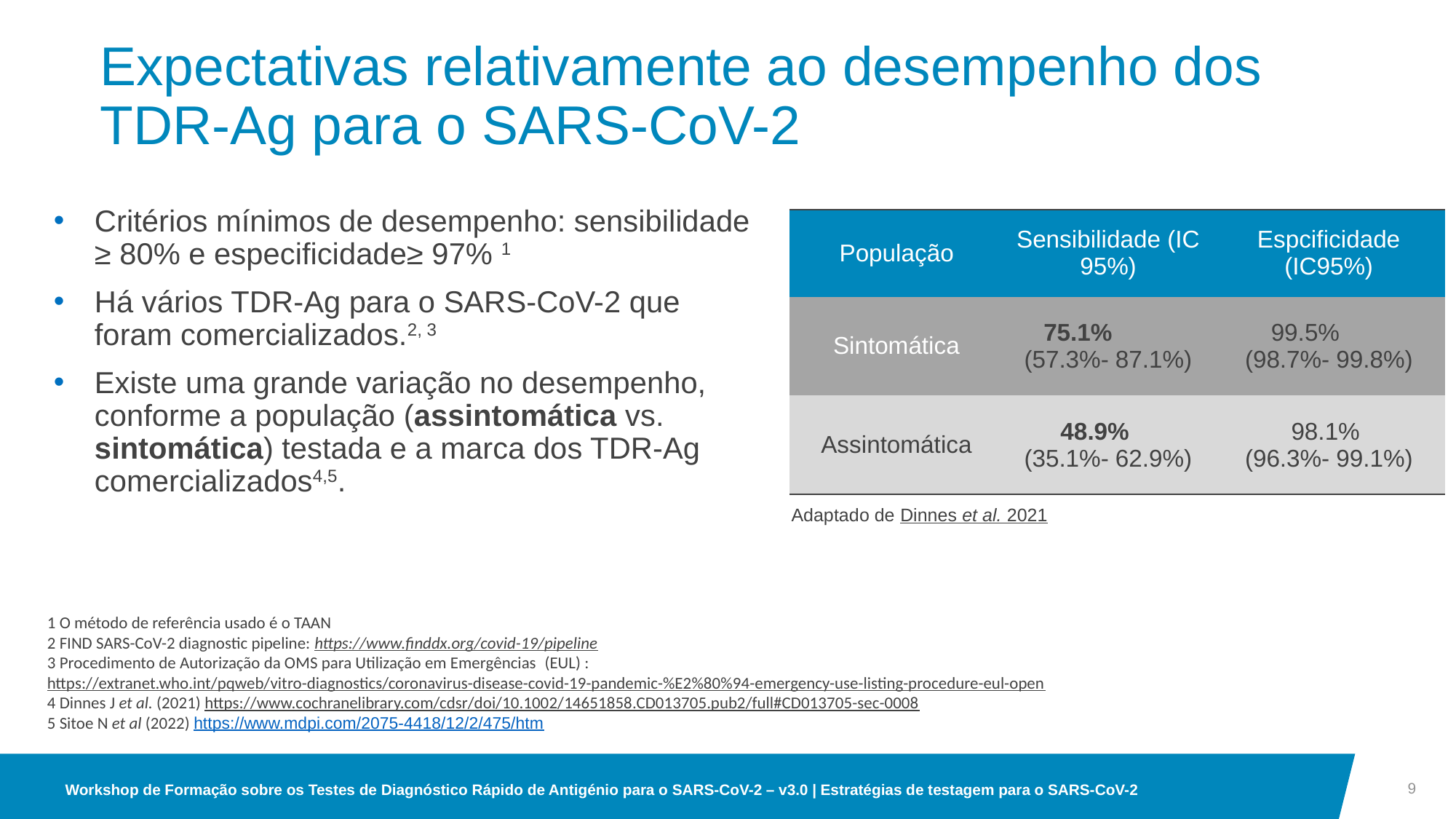

# Expectativas relativamente ao desempenho dos TDR-Ag para o SARS-CoV-2
Critérios mínimos de desempenho: sensibilidade ≥ 80% e especificidade≥ 97% 1
Há vários TDR-Ag para o SARS-CoV-2 que foram comercializados.2, 3
Existe uma grande variação no desempenho, conforme a população (assintomática vs. sintomática) testada e a marca dos TDR-Ag comercializados4,5.

| População | Sensibilidade (IC 95%) | Espcificidade (IC95%) |
| --- | --- | --- |
| Sintomática | 75.1%          (57.3%- 87.1%) | 99.5%        (98.7%- 99.8%) |
| Assintomática | 48.9%     (35.1%- 62.9%) | 98.1%  (96.3%- 99.1%) |
Adaptado de Dinnes et al. 2021
1 O método de referência usado é o TAAN
2 FIND SARS-CoV-2 diagnostic pipeline: https://www.finddx.org/covid-19/pipeline
3 Procedimento de Autorização da OMS para Utilização em Emergências  (EUL) : https://extranet.who.int/pqweb/vitro-diagnostics/coronavirus-disease-covid-19-pandemic-%E2%80%94-emergency-use-listing-procedure-eul-open
4 Dinnes J et al. (2021) https://www.cochranelibrary.com/cdsr/doi/10.1002/14651858.CD013705.pub2/full#CD013705-sec-0008
5 Sitoe N et al (2022) https://www.mdpi.com/2075-4418/12/2/475/htm

9
Workshop de Formação sobre os Testes de Diagnóstico Rápido de Antigénio para o SARS-CoV-2 – v3.0 | Estratégias de testagem para o SARS-CoV-2